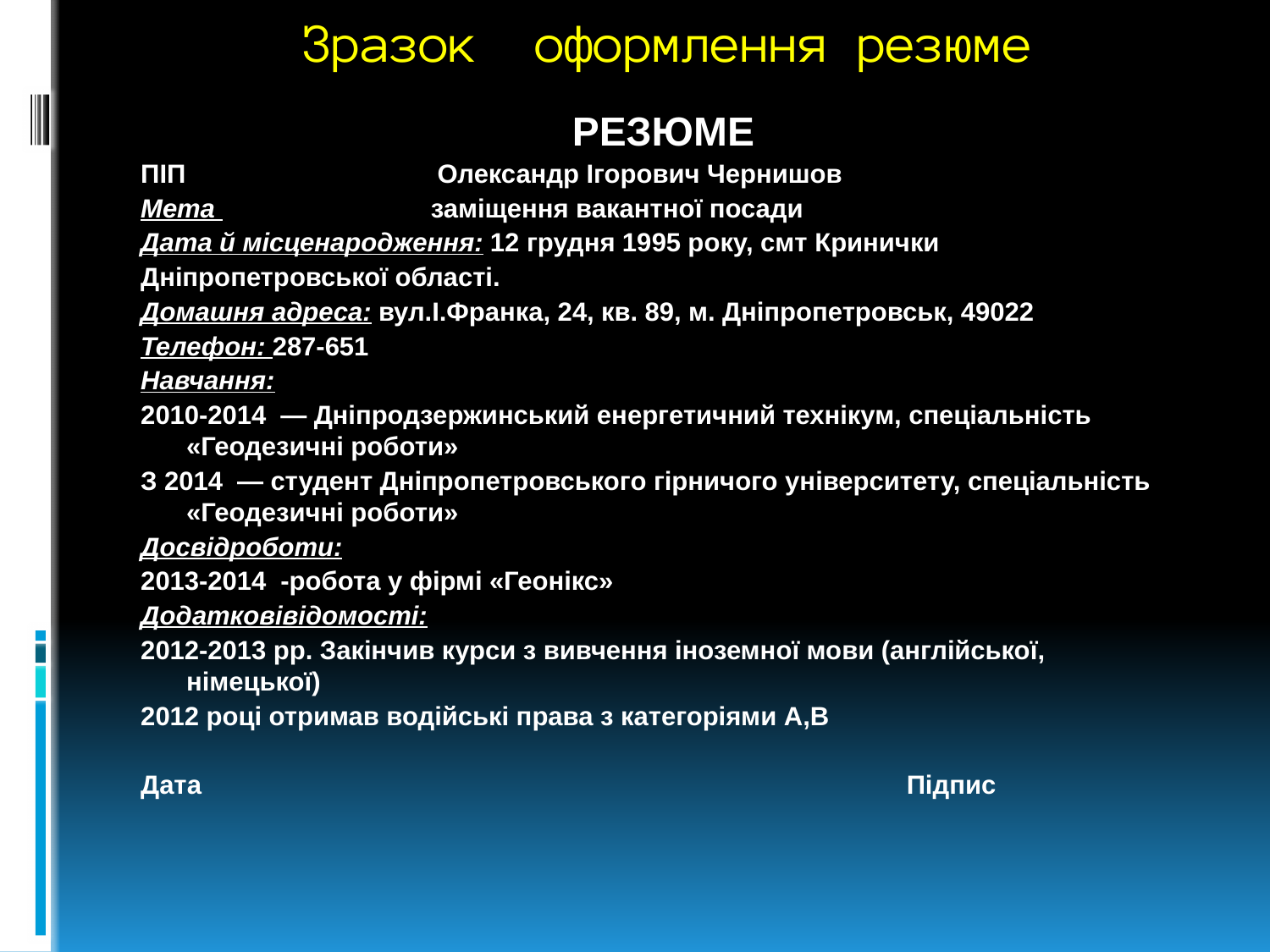

# Зразок  оформлення резюме
РЕЗЮМЕ
ПІП                                   Олександр Ігорович Чернишов
Мета                              заміщення вакантної посади
Дата й місценародження: 12 грудня 1995 року, смт Кринички
Дніпропетровської області.
Домашня адреса: вул.І.Франка, 24, кв. 89, м. Дніпропетровськ, 49022
Телефон: 287-651
Навчання:
2010-2014  — Дніпродзержинський енергетичний технікум, спеціальність «Геодезичні роботи»
З 2014  — студент Дніпропетровського гірничого університету, спеціальність «Геодезичні роботи»
Досвідроботи:
2013-2014  -робота у фірмі «Геонікс»
Додатковівідомості:
2012-2013 рр. Закінчив курси з вивчення іноземної мови (англійської, німецької)
2012 році отримав водійські права з категоріями А,В

Дата                                                                                                  Підпис